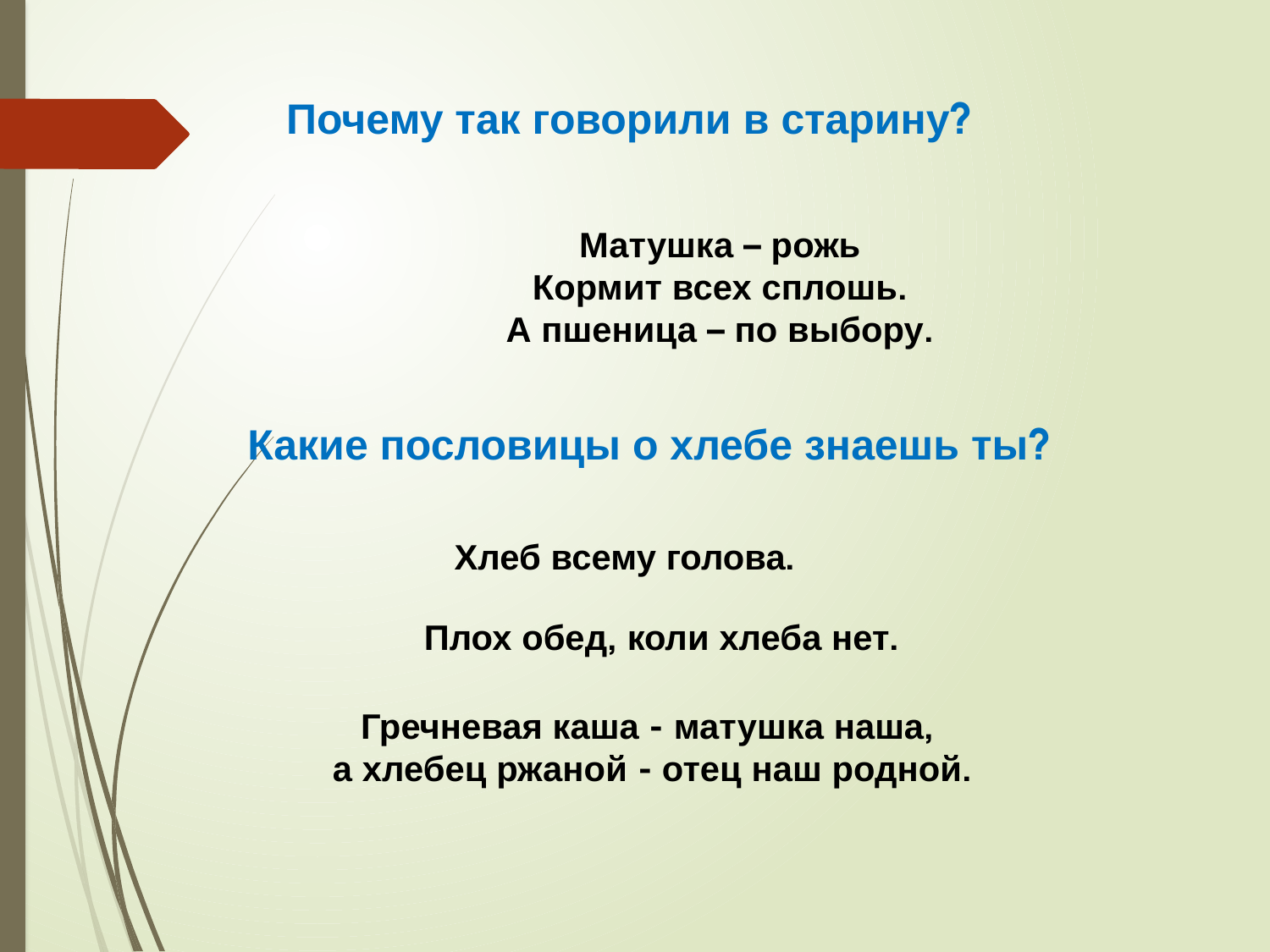

Почему так говорили в старину?
Матушка – рожь
Кормит всех сплошь.
А пшеница – по выбору.
Какие пословицы о хлебе знаешь ты?
Хлеб всему голова.
Плох обед, коли хлеба нет.
Гречневая каша - матушка наша,
а хлебец ржаной - отец наш родной.